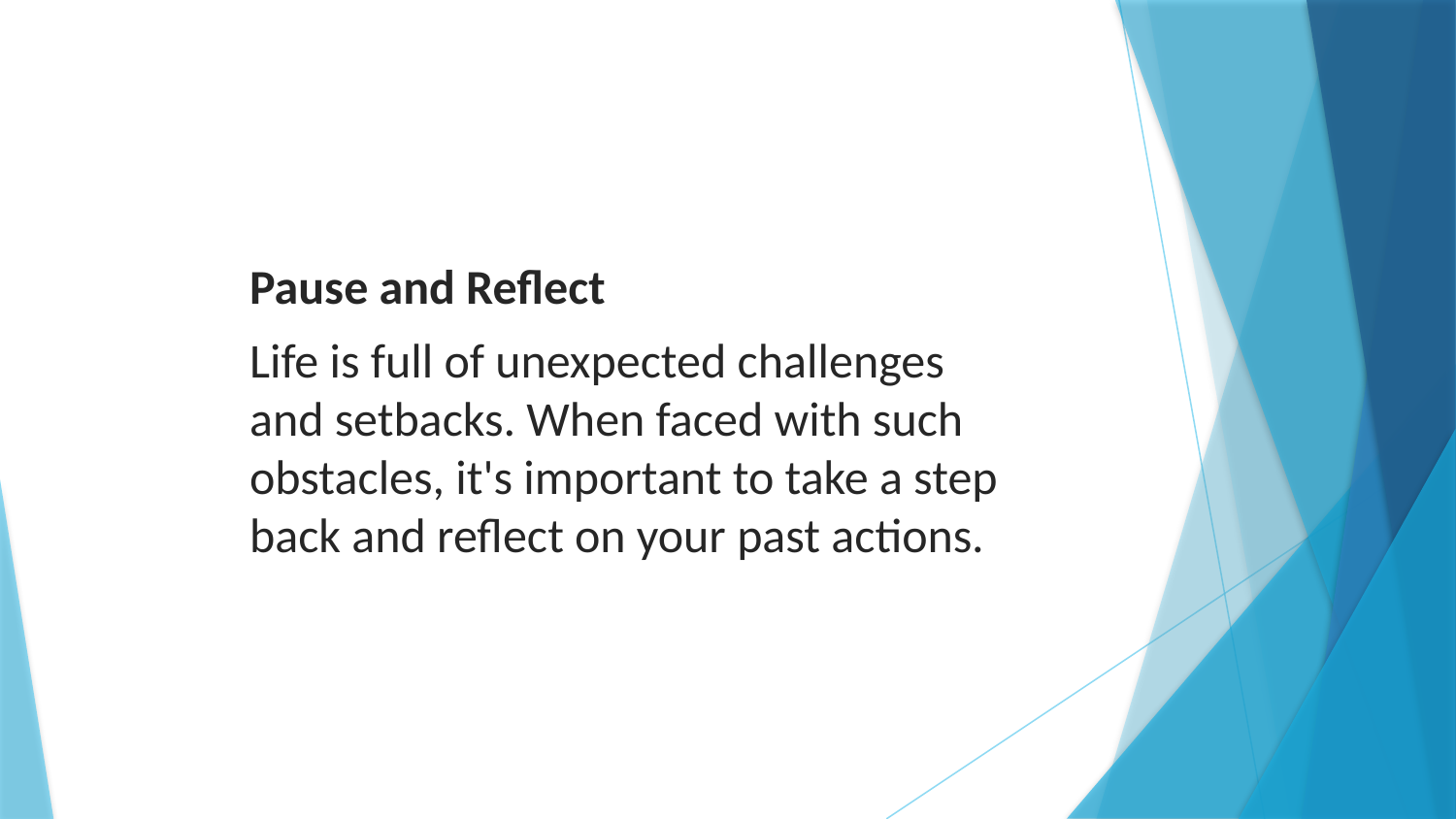

Pause and Reflect
Life is full of unexpected challenges and setbacks. When faced with such obstacles, it's important to take a step back and reflect on your past actions.